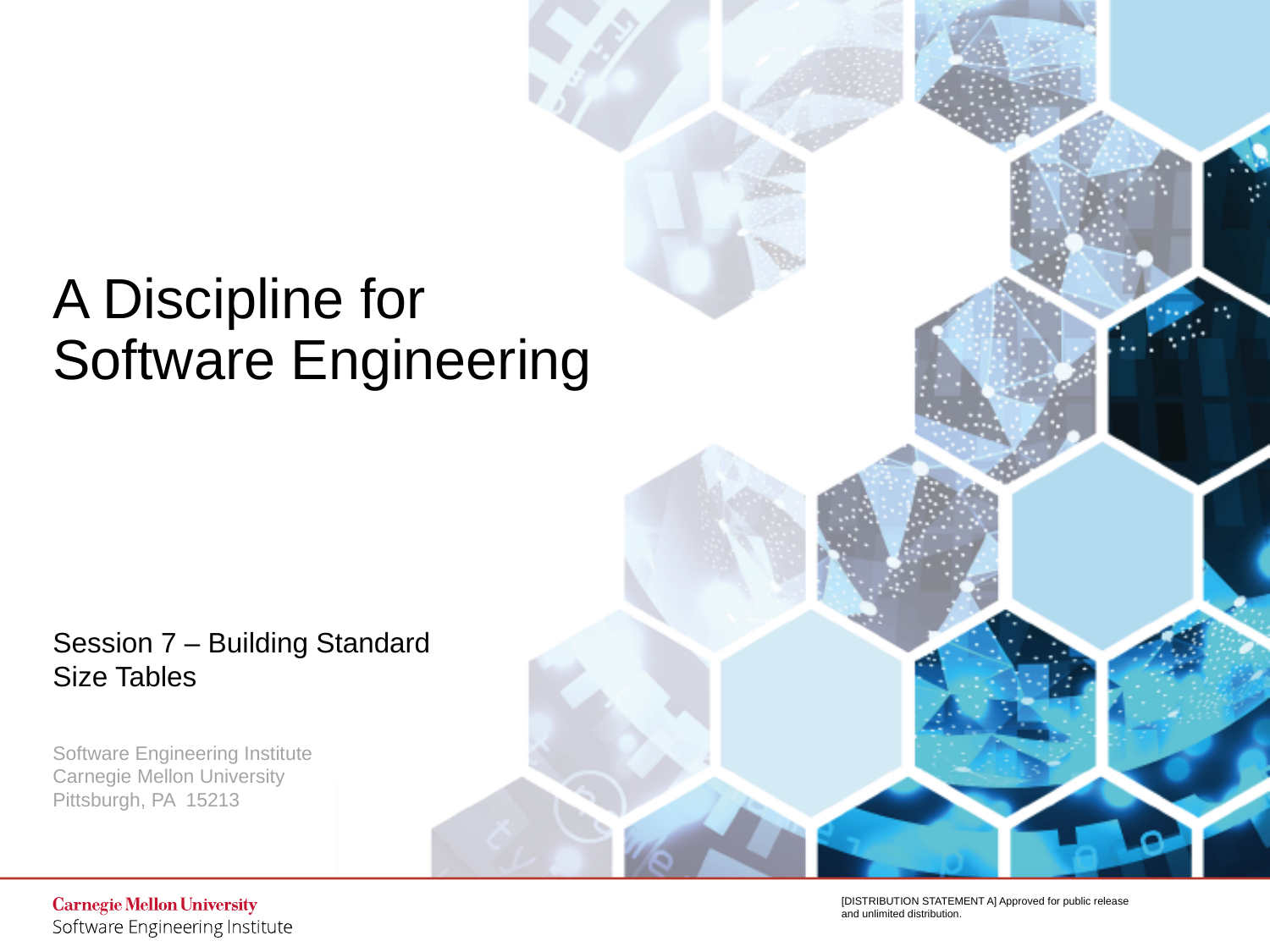

# A Discipline for Software Engineering
Session 7 – Building Standard
Size Tables